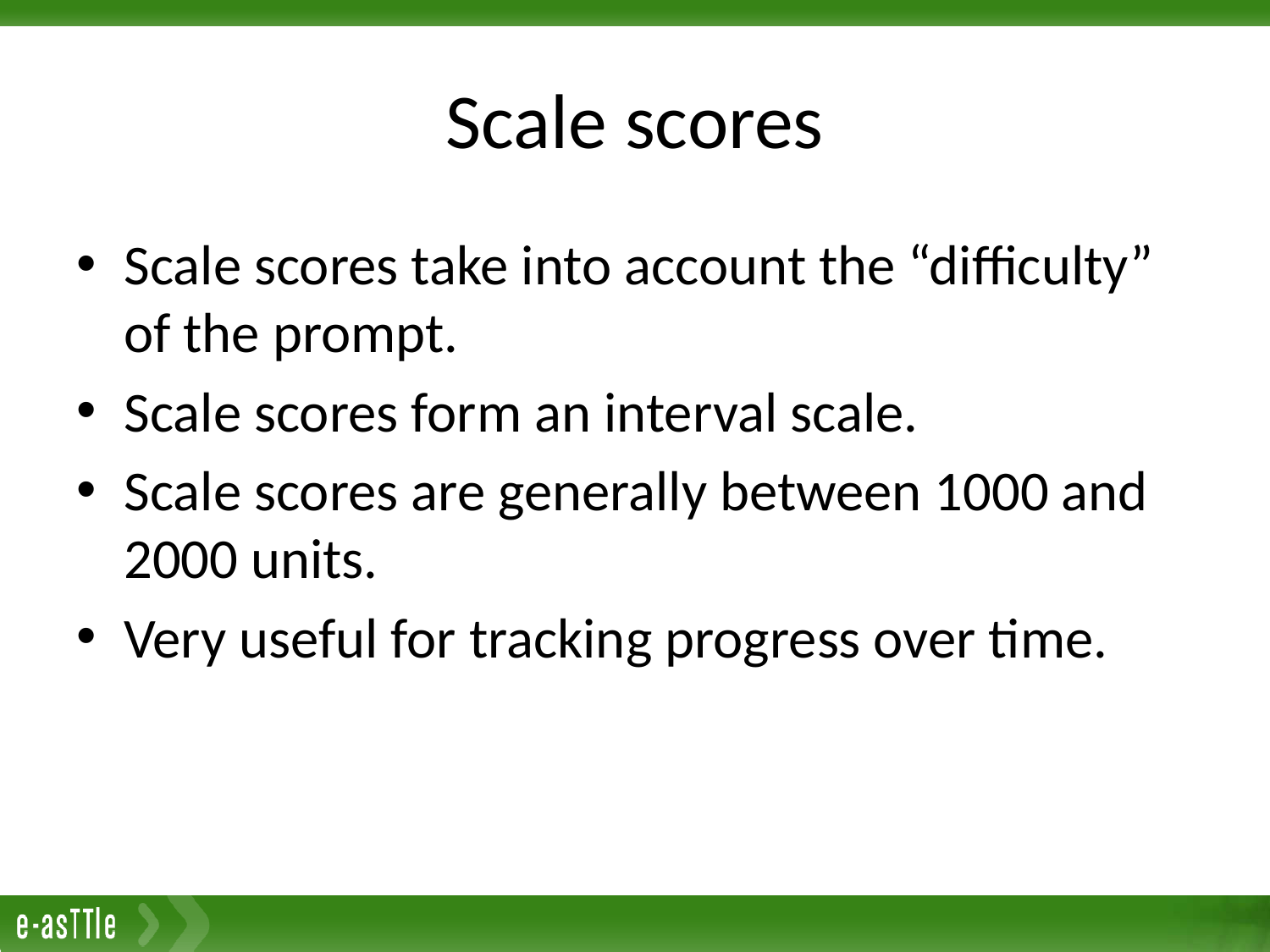

# Scale scores
Scale scores take into account the “difficulty” of the prompt.
Scale scores form an interval scale.
Scale scores are generally between 1000 and 2000 units.
Very useful for tracking progress over time.